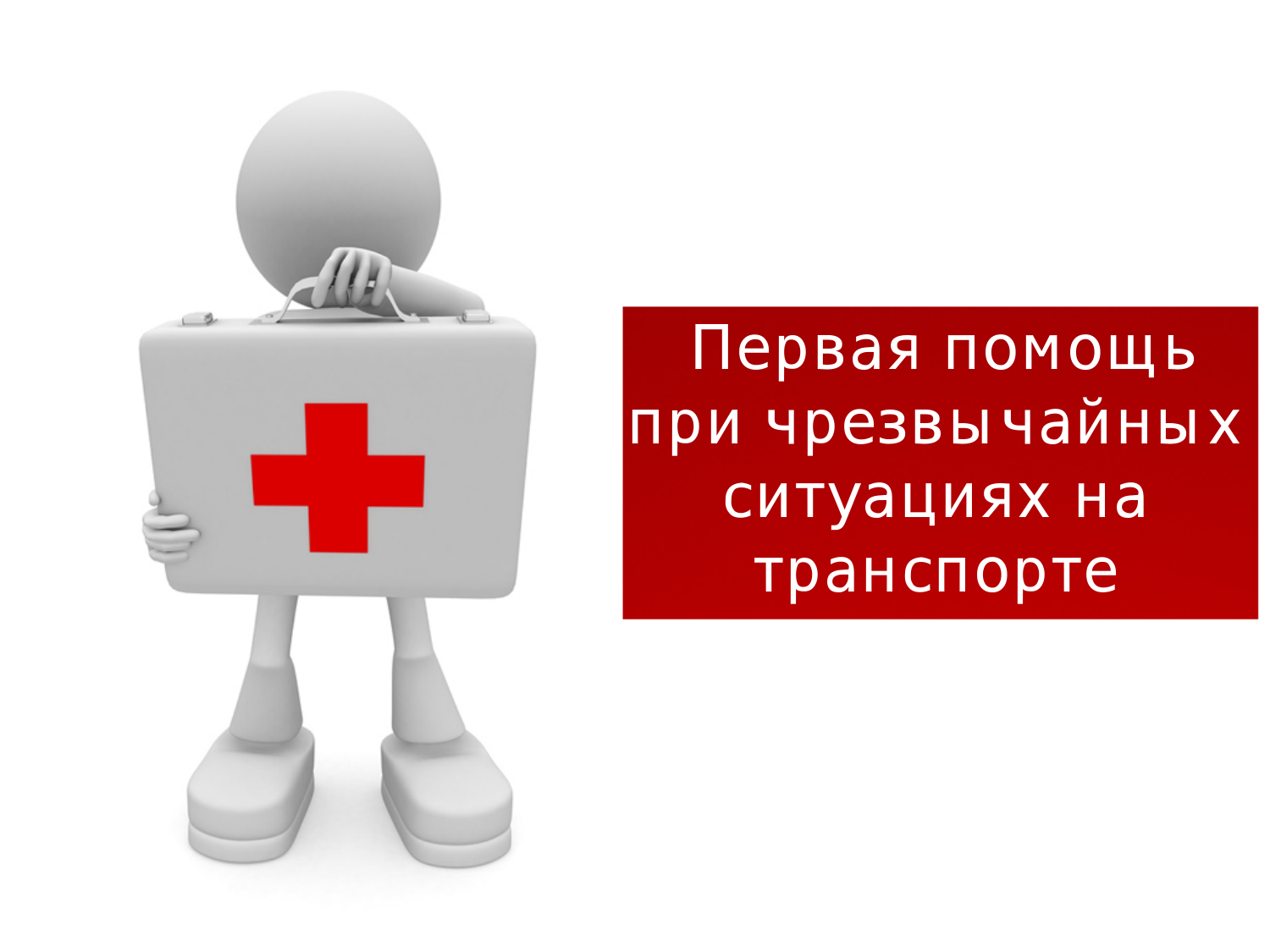

# Первая помощь при чрезвычайных ситуациях на транспорте